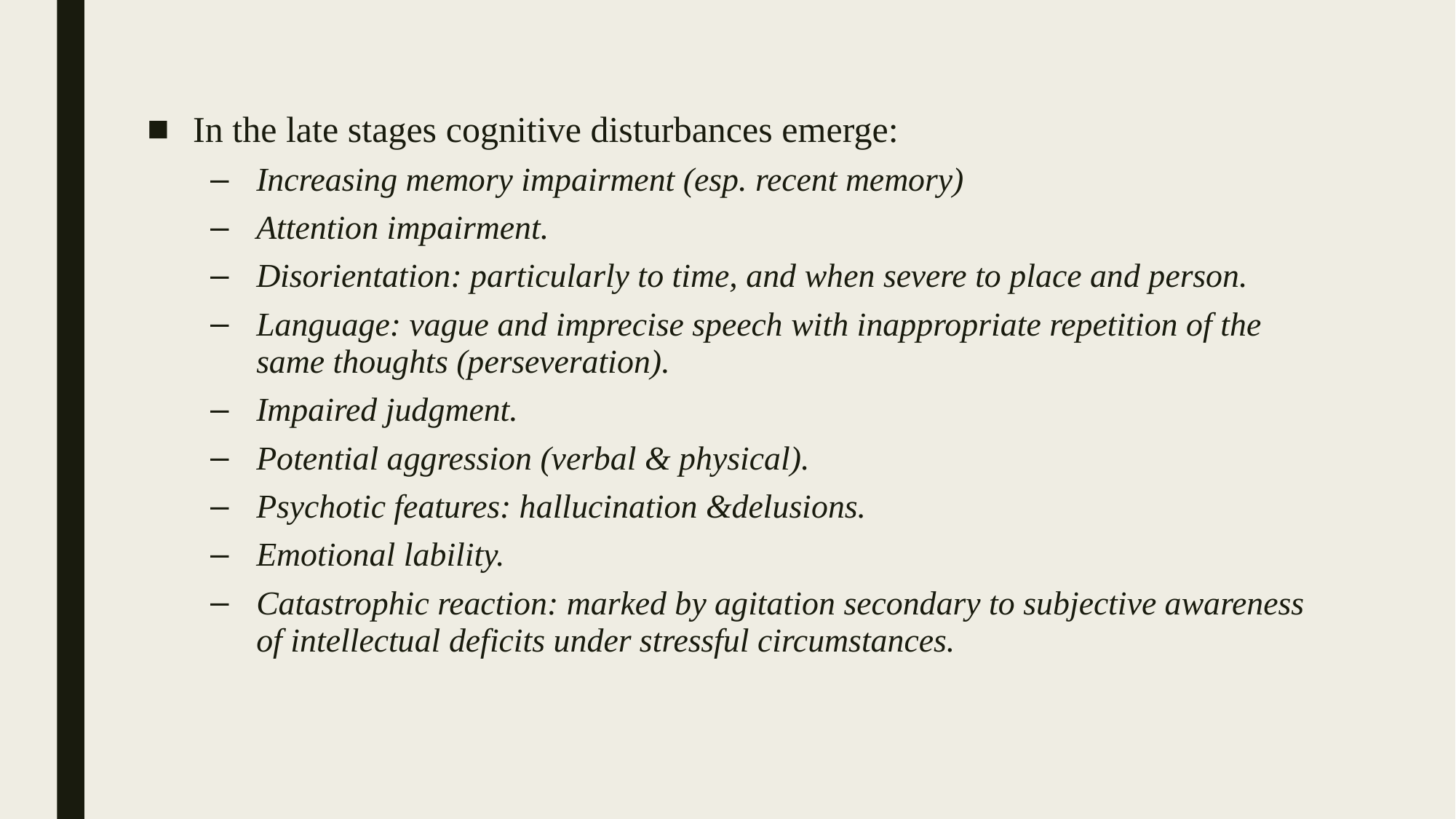

In the late stages cognitive disturbances emerge:
Increasing memory impairment (esp. recent memory)
Attention impairment.
Disorientation: particularly to time, and when severe to place and person.
Language: vague and imprecise speech with inappropriate repetition of the same thoughts (perseveration).
Impaired judgment.
Potential aggression (verbal & physical).
Psychotic features: hallucination &delusions.
Emotional lability.
Catastrophic reaction: marked by agitation secondary to subjective awareness of intellectual deficits under stressful circumstances.